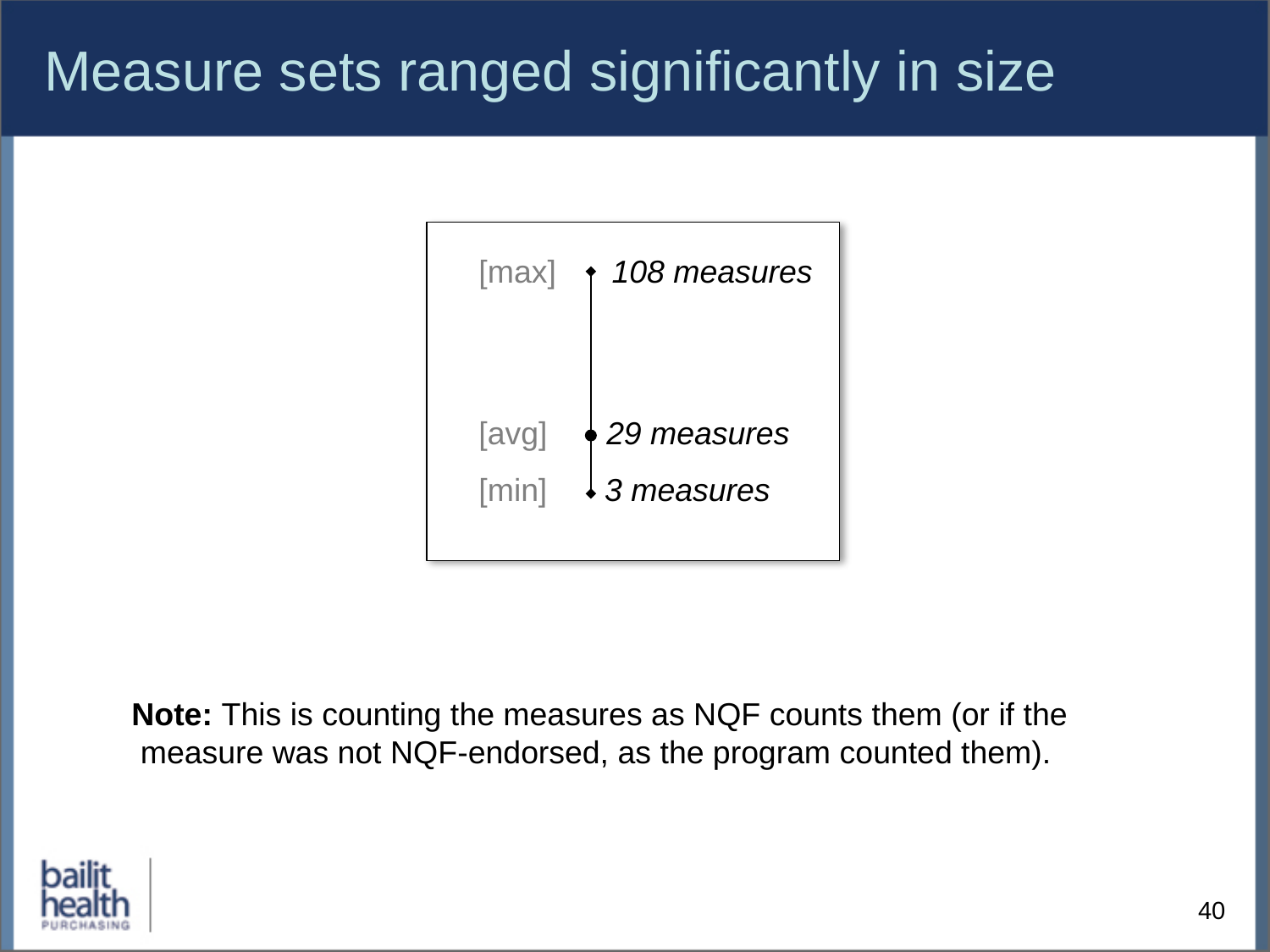

# Measure sets ranged significantly in size

[max]
108 measures
[avg]
29 measures

[min]
3 measures
Note: This is counting the measures as NQF counts them (or if the measure was not NQF-endorsed, as the program counted them).
40